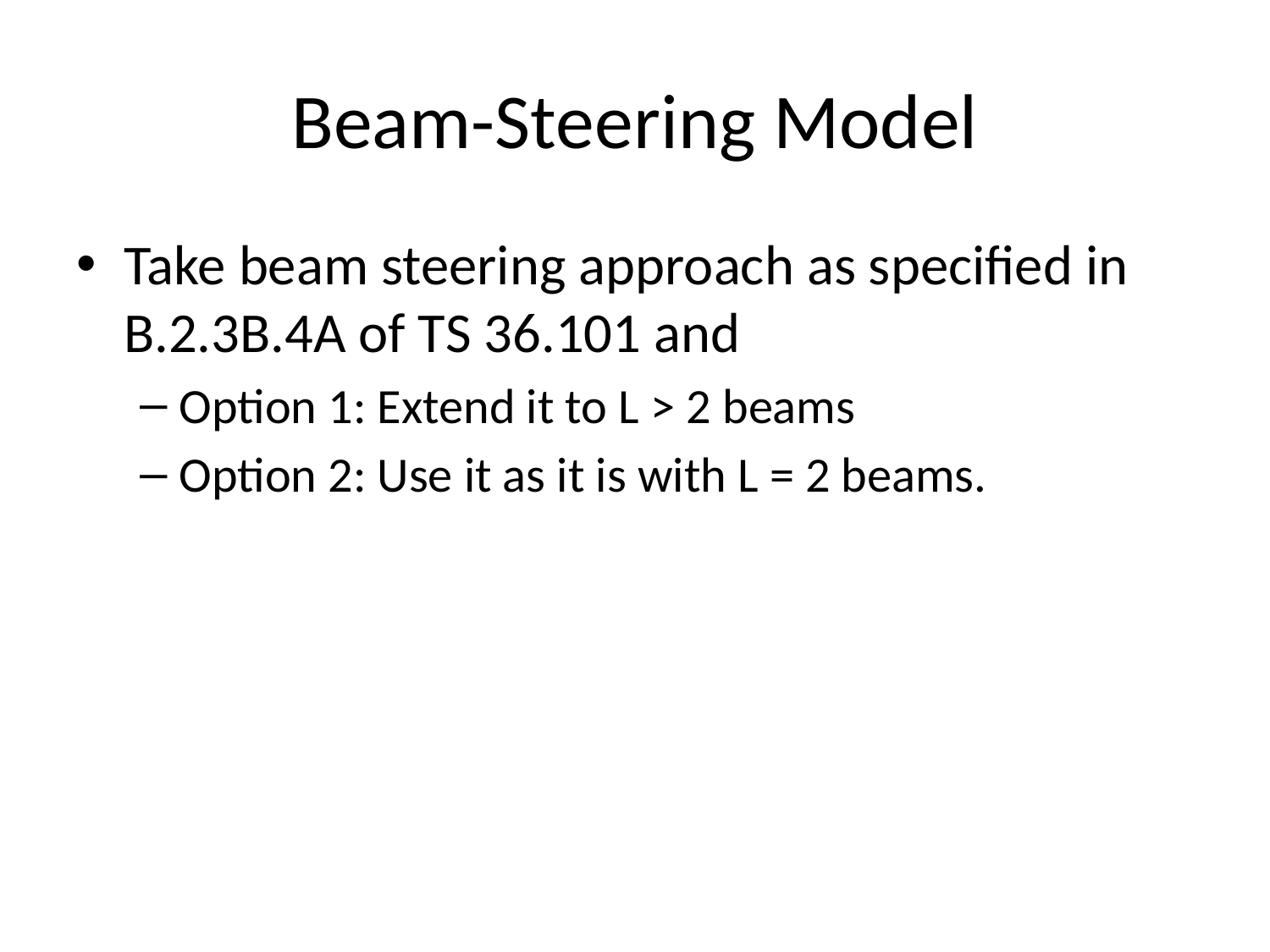

# Beam-Steering Model
Take beam steering approach as specified in B.2.3B.4A of TS 36.101 and
Option 1: Extend it to L > 2 beams
Option 2: Use it as it is with L = 2 beams.